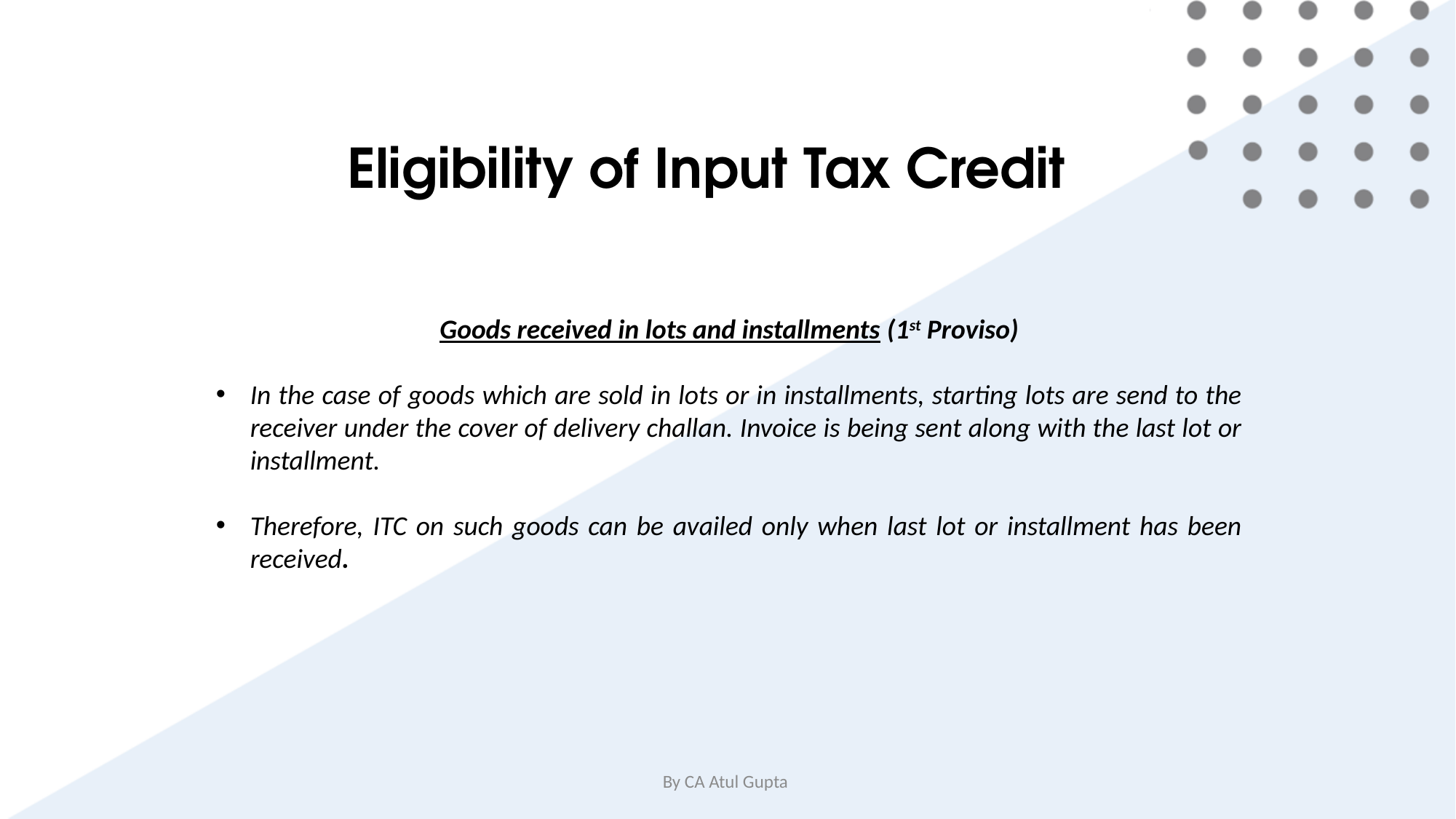

Eligibility of Input Tax Credit

Goods received in lots and installments (1st Proviso)

In the case of goods which are sold in lots or in installments, starting lots are send to the receiver under the cover of delivery challan. Invoice is being sent along with the last lot or installment.

Therefore, ITC on such goods can be availed only when last lot or installment has been received.

By CA Atul Gupta